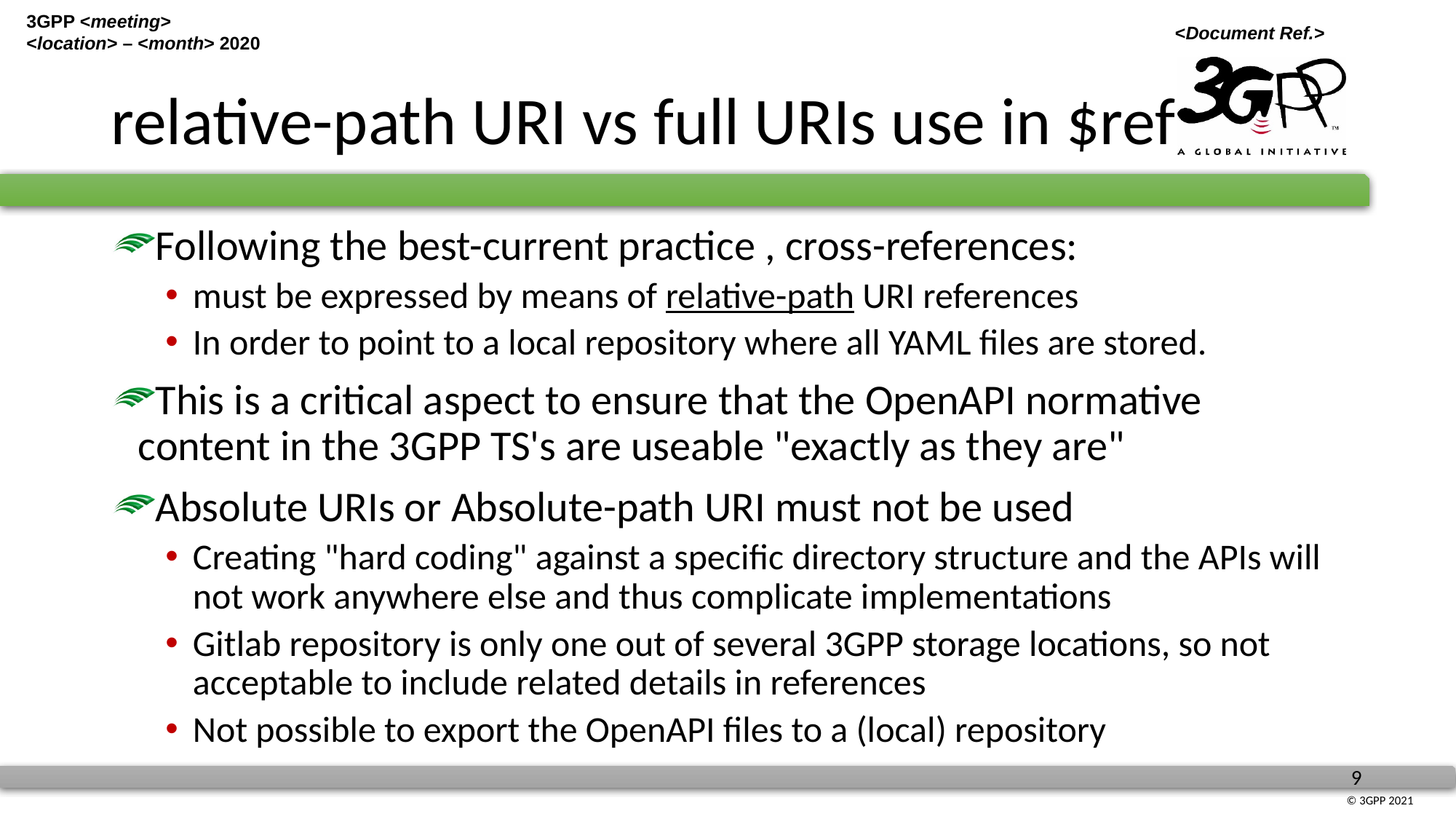

# relative-path URI vs full URIs use in $ref
Following the best-current practice , cross-references:
must be expressed by means of relative-path URI references
In order to point to a local repository where all YAML files are stored.
This is a critical aspect to ensure that the OpenAPI normative content in the 3GPP TS's are useable "exactly as they are"
Absolute URIs or Absolute-path URI must not be used
Creating "hard coding" against a specific directory structure and the APIs will not work anywhere else and thus complicate implementations
Gitlab repository is only one out of several 3GPP storage locations, so not acceptable to include related details in references
Not possible to export the OpenAPI files to a (local) repository